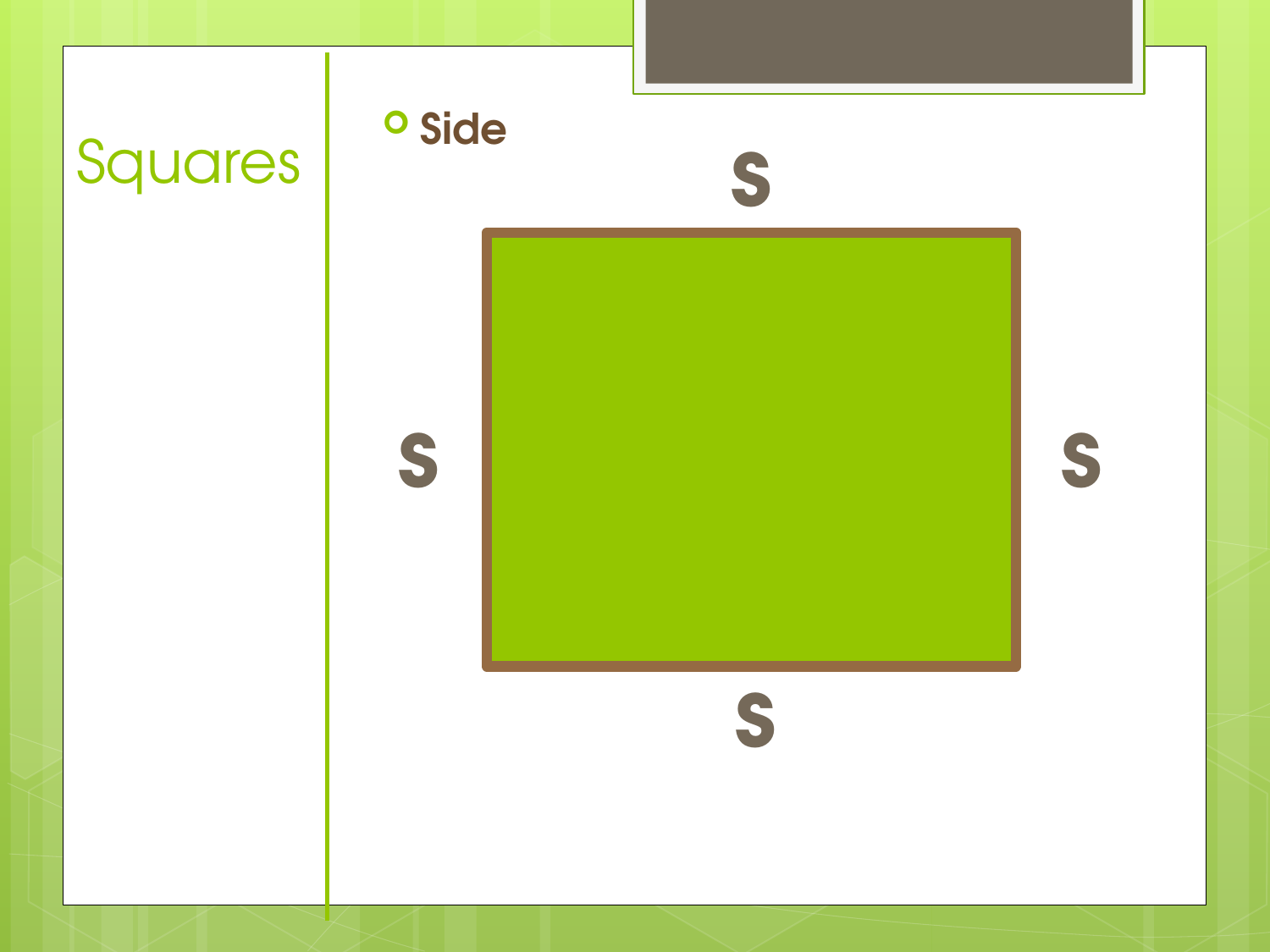

Side
s
# Squares

s
s
s